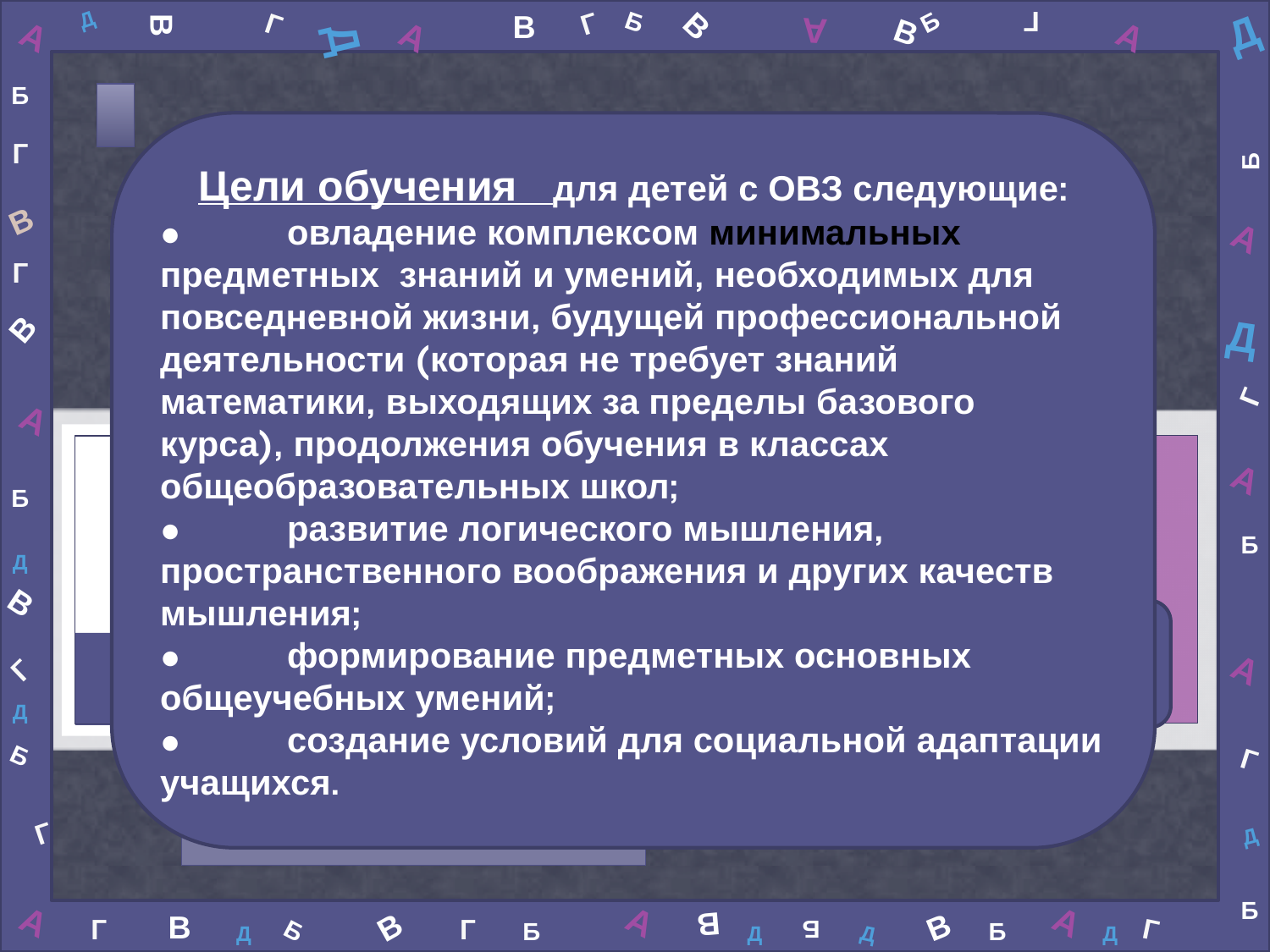

Д
В
Г
В
Г
Б
В
Б
Г
Д
Д
А
А
А
А
В
Б

Цели обучения   для детей с ОВЗ следующие:
•	овладение комплексом минимальных  предметных  знаний и умений, необходимых для повседневной жизни, будущей профессиональной деятельности (которая не требует знаний математики, выходящих за пределы базового курса), продолжения обучения в классах общеобразовательных школ;
•	развитие логического мышления, пространственного воображения и других качеств мышления;
•	формирование предметных основных общеучебных умений;
•	создание условий для социальной адаптации учащихся.
#
Г
Б
В
А
Г
В
Д
Г
А
А
Б
Б
Д
В

А
Г
Д
Б
Г
|  |
| --- |
|  |
Г
Д
Б
А
А
А
В
В
В
В
Г
Г
Г
Б
Б
Б
Б
Д
Д
Д
Д